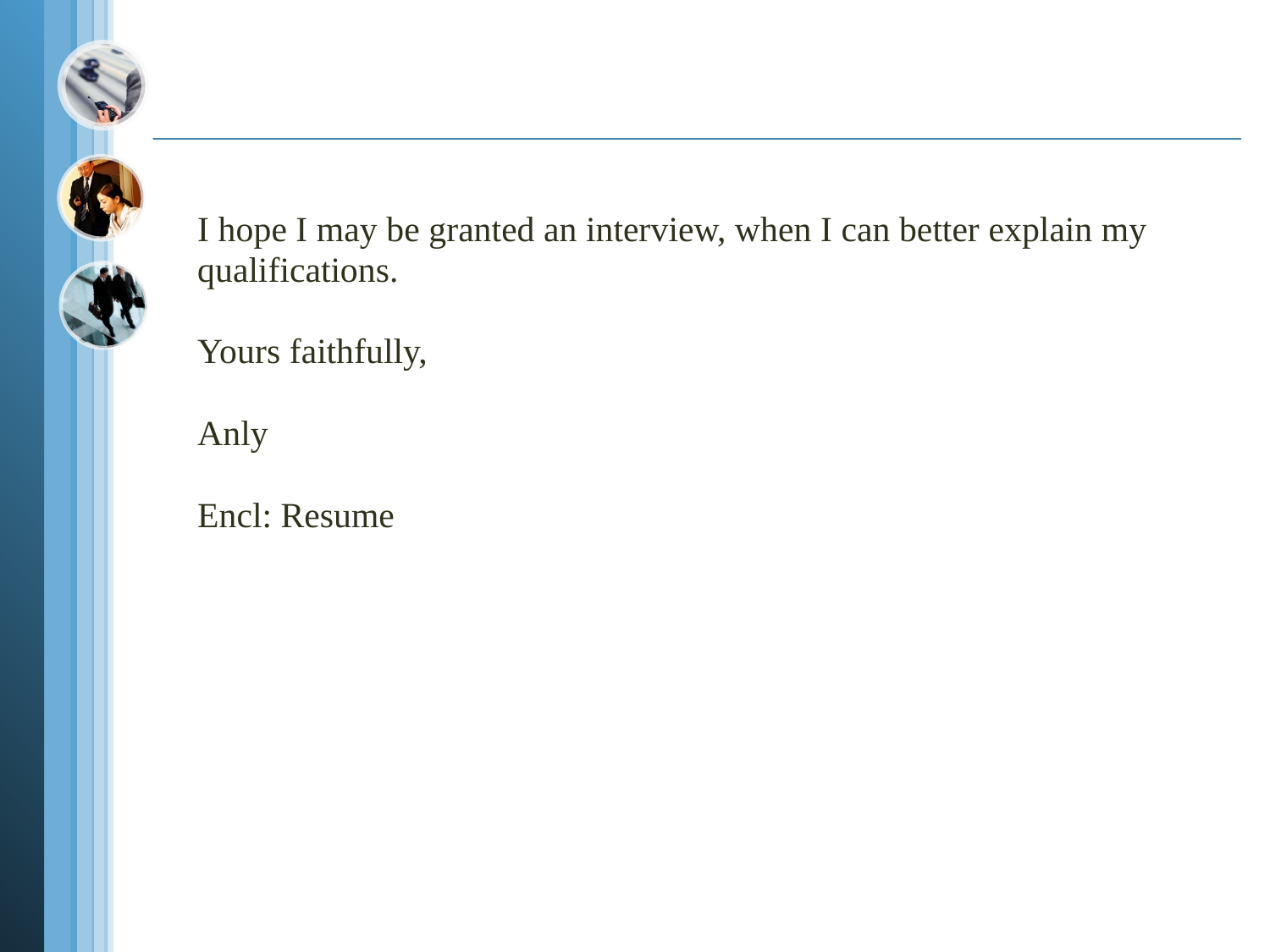

I hope I may be granted an interview, when I can better explain my
qualifications.

Yours faithfully,

Anly

Encl: Resume